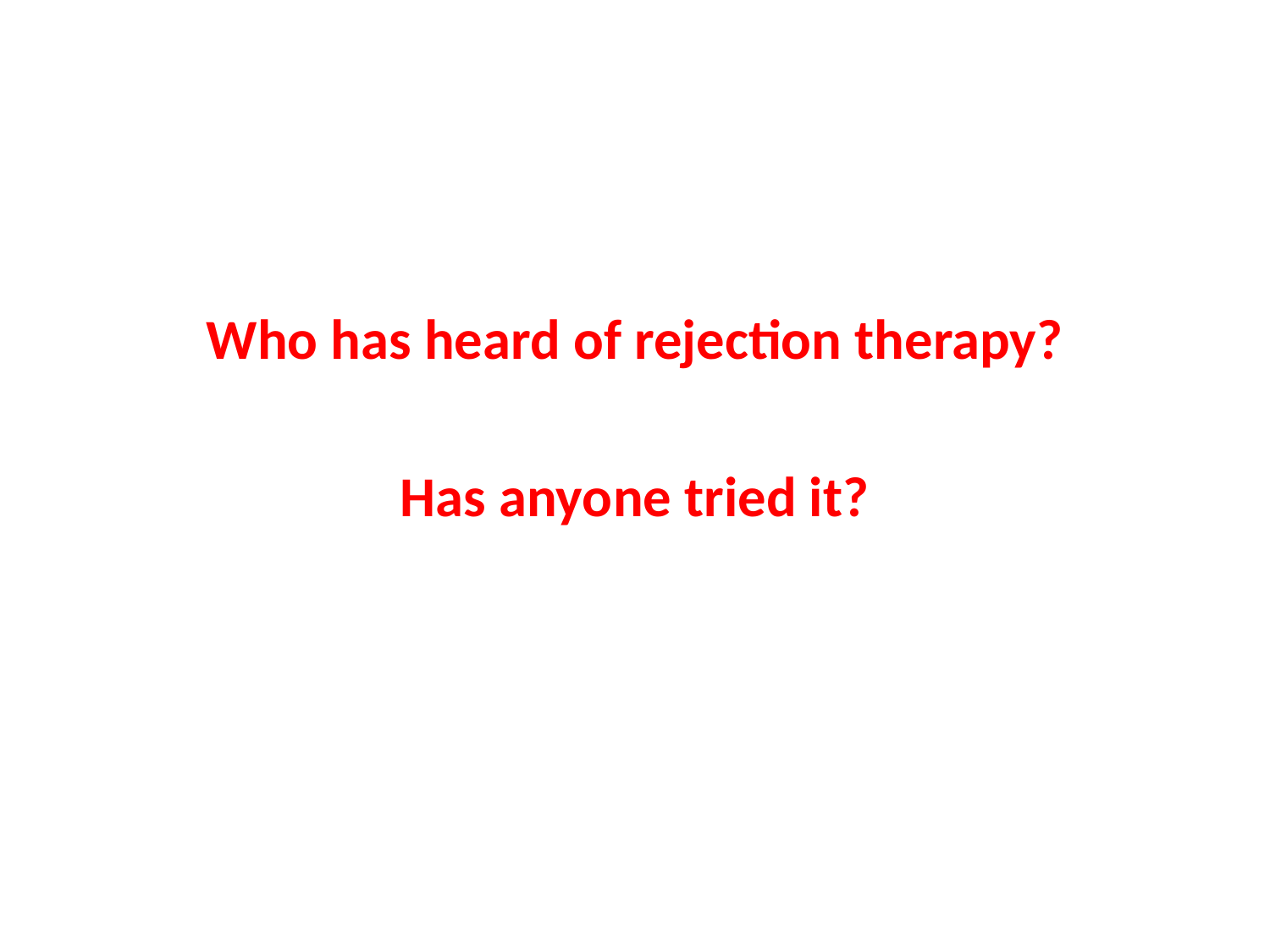

Who has heard of rejection therapy?

Has anyone tried it?